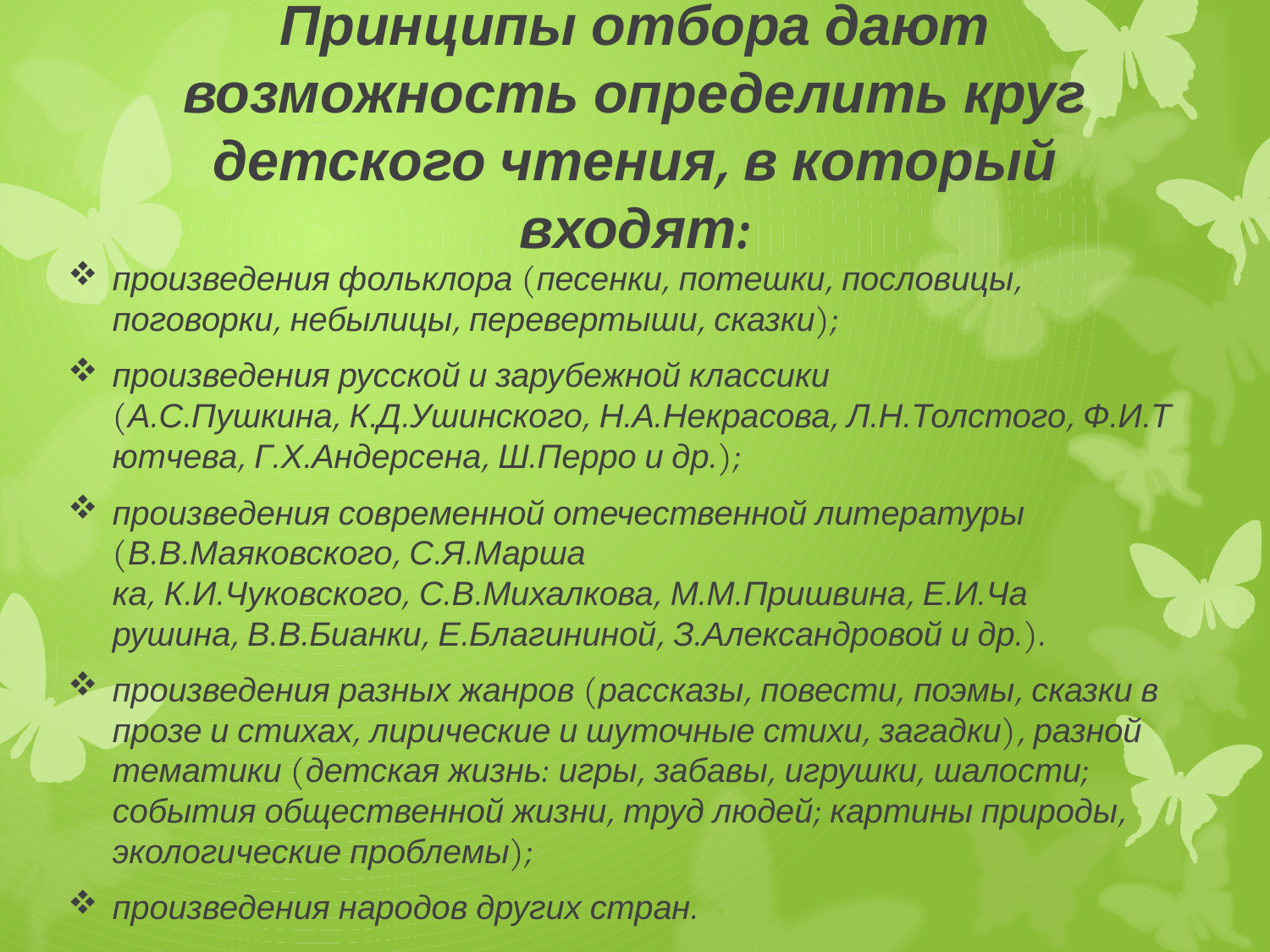

# Принципы отбора дают возможность определить круг детского чтения, в который входят:​
произведения фольклора (песенки, потешки, пословицы, поговорки, небылицы, перевертыши, сказ­ки);​
произведения русской и зарубежной классики (А.С.Пушкина, К.Д.Ушинского, Н.А.Некрасова, Л.Н.Толстого, Ф.И.Тютчева, Г.Х.Андерсена, Ш.Перро и др.);​
произведения современ­ной отечественной литературы (В.В.Маяковского, С.Я.Марша­ка, К.И.Чуковского, С.В.Михалкова, М.М.Пришвина, Е.И.Ча­рушина, В.В.Бианки, Е.Благининой, З.Александровой и др.).​
произведения разных жанров (рассказы, повести, поэмы, сказки в прозе и стихах, лири­ческие и шуточные стихи, загадки), разной тематики (детская жизнь: игры, забавы, игрушки, шалости; события общественной жизни, труд людей; картины природы, экологические пробле­мы);​
произведения народов других стран.​